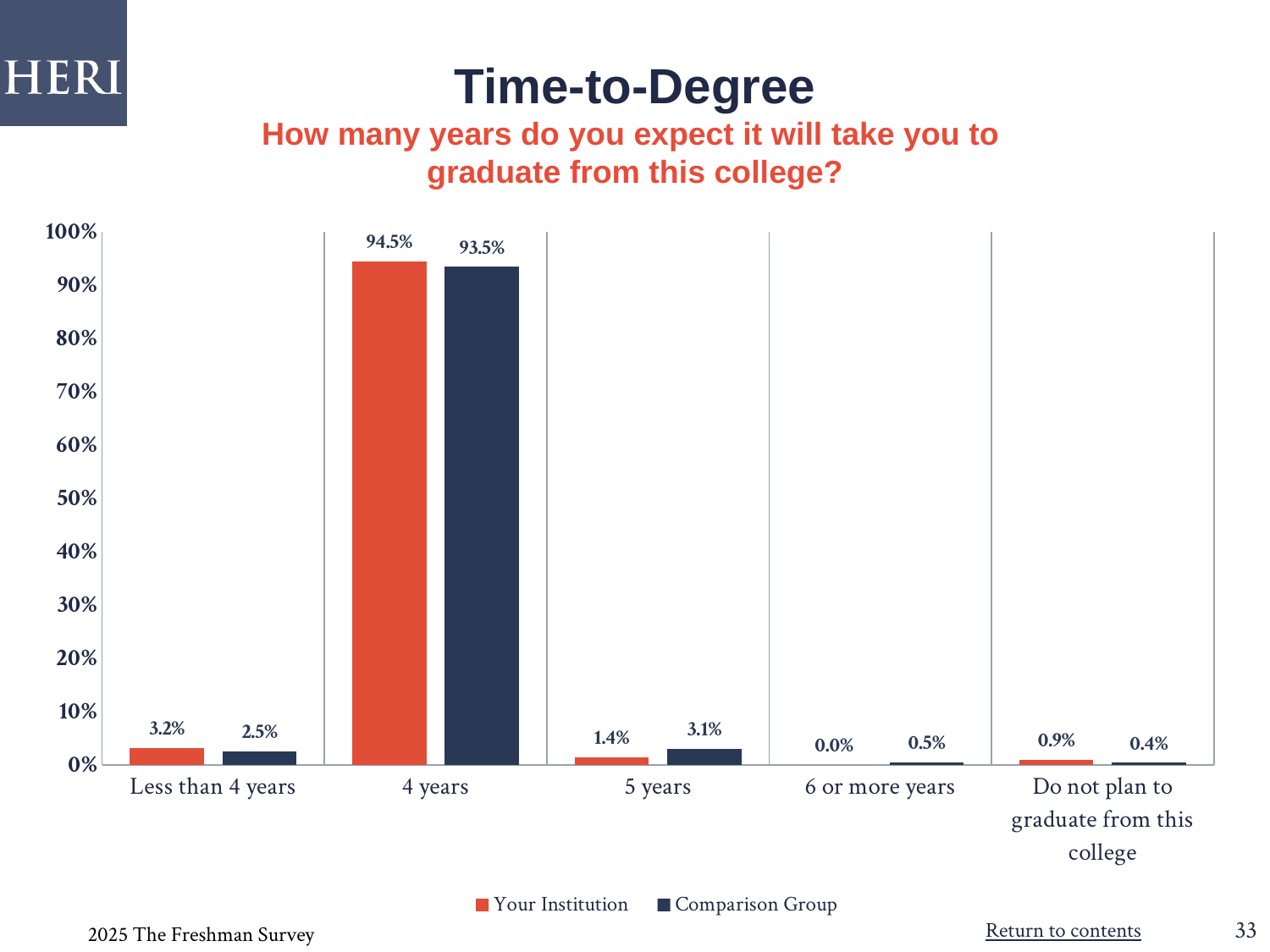

# Time-to-Degree How many years do you expect it will take you to graduate from this college?

### Chart

| Category | Your Institution | Comparison Group |
|---|---|---|
| Less than 4 years | 0.032 | 0.0251 |
| 4 years | 0.9451999999999999 | 0.9347 |
| 5 years | 0.0137 | 0.030899999999999997 |
| 6 or more years | 0.0 | 0.0049 |
| Do not plan to graduate from this college | 0.0091 | 0.0045000000000000005 |
2025 The Freshman Survey
Return to contents
33